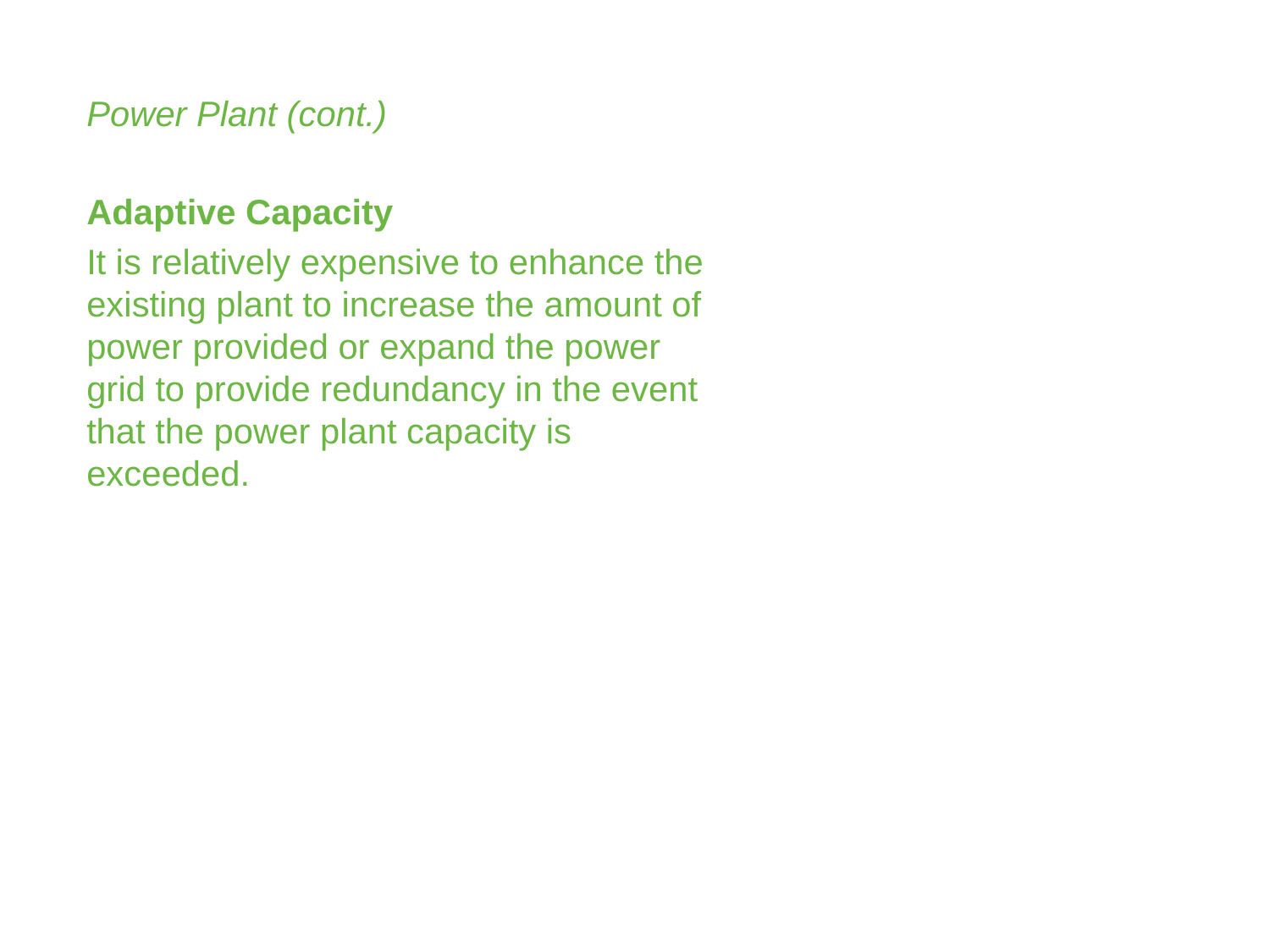

Power Plant (cont.)

Adaptive Capacity
It is relatively expensive to enhance the existing plant to increase the amount of power provided or expand the power grid to provide redundancy in the event that the power plant capacity is exceeded.